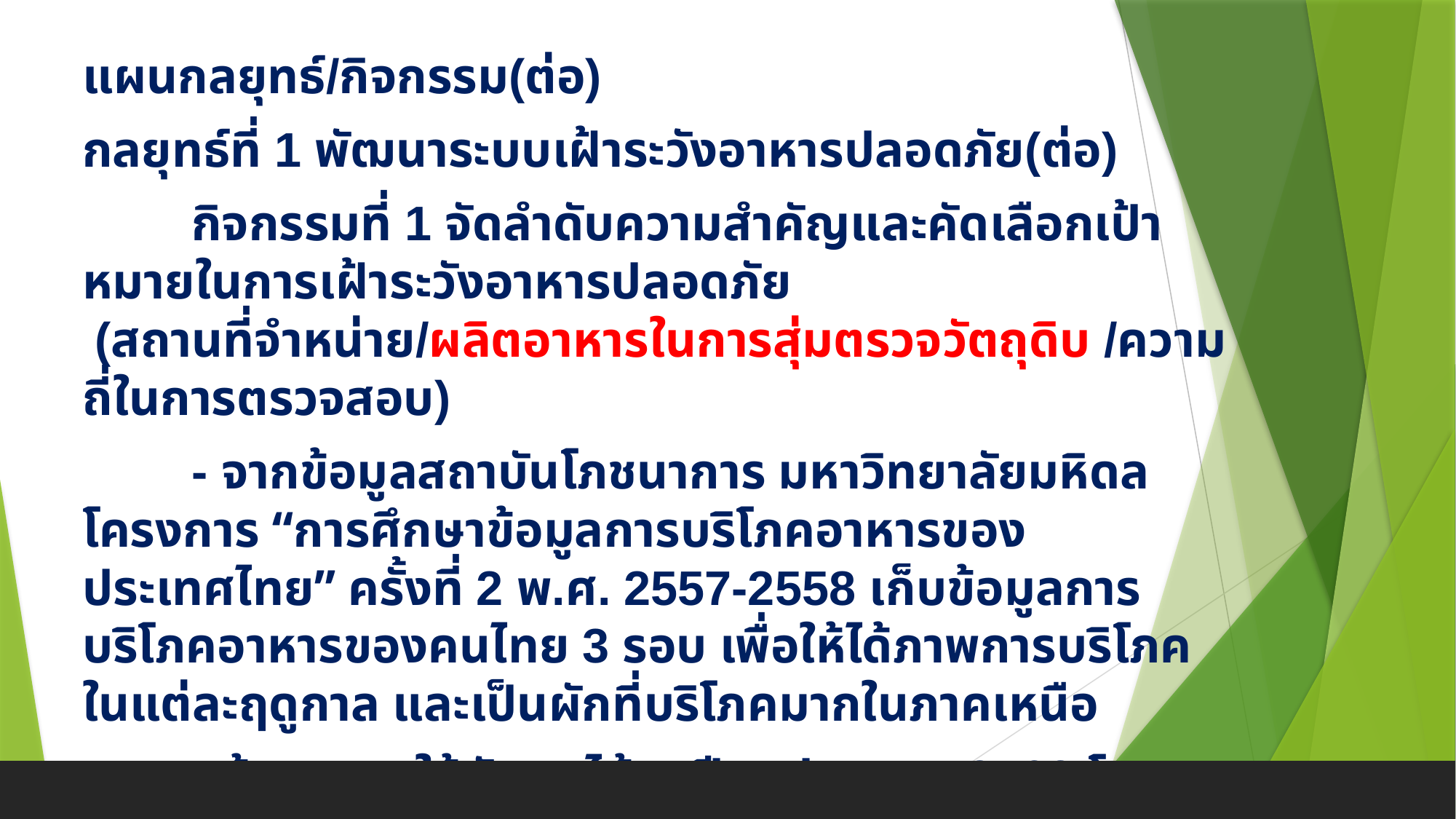

แผนกลยุทธ์/กิจกรรม(ต่อ)
กลยุทธ์ที่ 1 พัฒนาระบบเฝ้าระวังอาหารปลอดภัย(ต่อ)
	กิจกรรมที่ 1 จัดลำดับความสำคัญและคัดเลือกเป้าหมายในการเฝ้าระวังอาหารปลอดภัย  (สถานที่จำหน่าย/ผลิตอาหารในการสุ่มตรวจวัตถุดิบ /ความถี่ในการตรวจสอบ)
	- จากข้อมูลสถาบันโภชนาการ มหาวิทยาลัยมหิดล โครงการ “การศึกษาข้อมูลการบริโภคอาหารของประเทศไทย” ครั้งที่ 2 พ.ศ. 2557-2558 เก็บข้อมูลการบริโภคอาหารของคนไทย 3 รอบ เพื่อให้ได้ภาพการบริโภคในแต่ละฤดูกาล และเป็นผักที่บริโภคมากในภาคเหนือ
	- ข้อมูลการใช้ผักผลไม้สดปีงบประมาณ 2562 โรงพยาบาลศูนย์และรพช.1แห่ง
	- ผักที่เป็นพืชเศรษฐกิจของ จ.อุตรดิตถ์